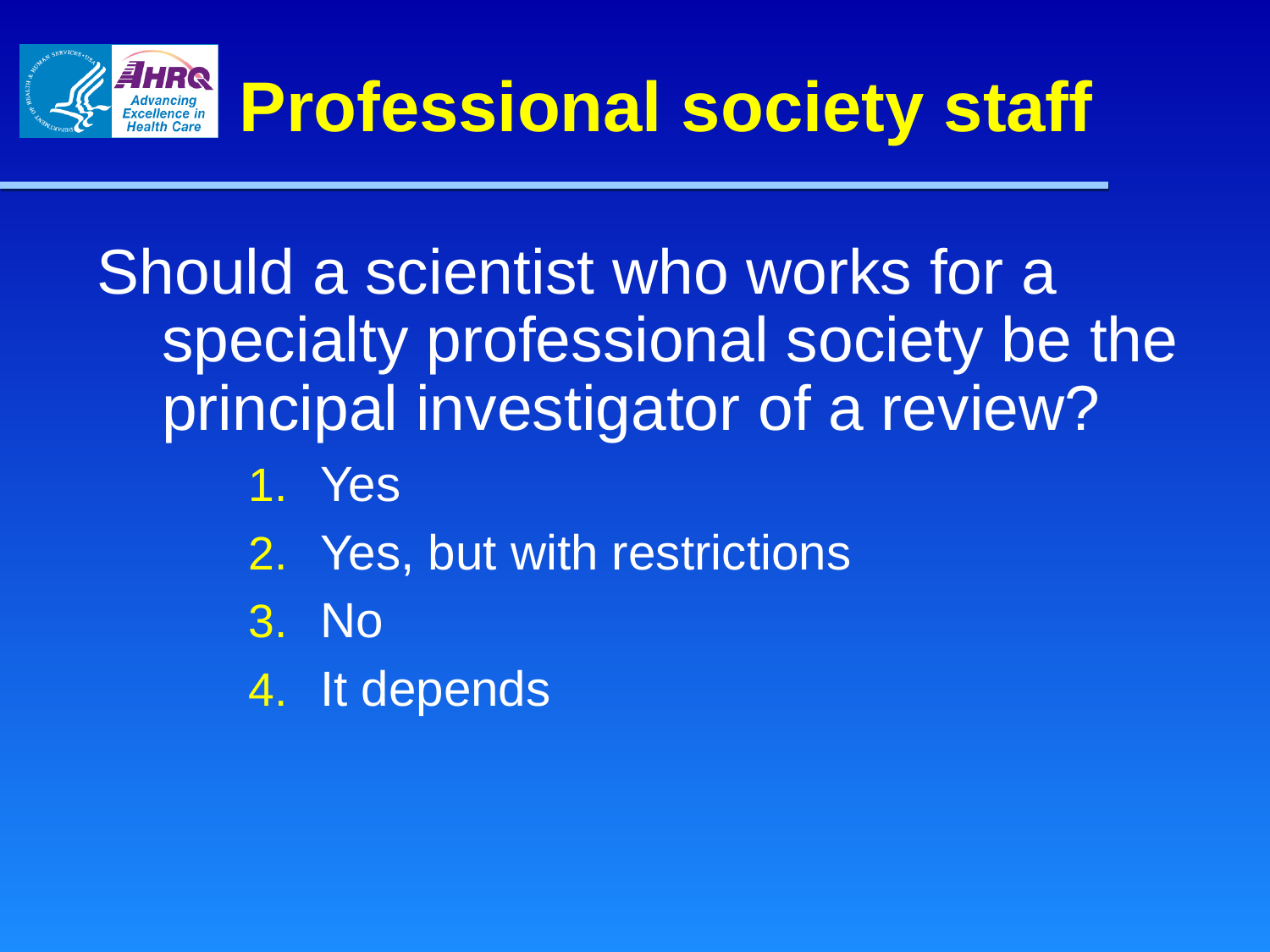

# Professional society staff
Should a scientist who works for a specialty professional society be the principal investigator of a review?
Yes
Yes, but with restrictions
No
It depends